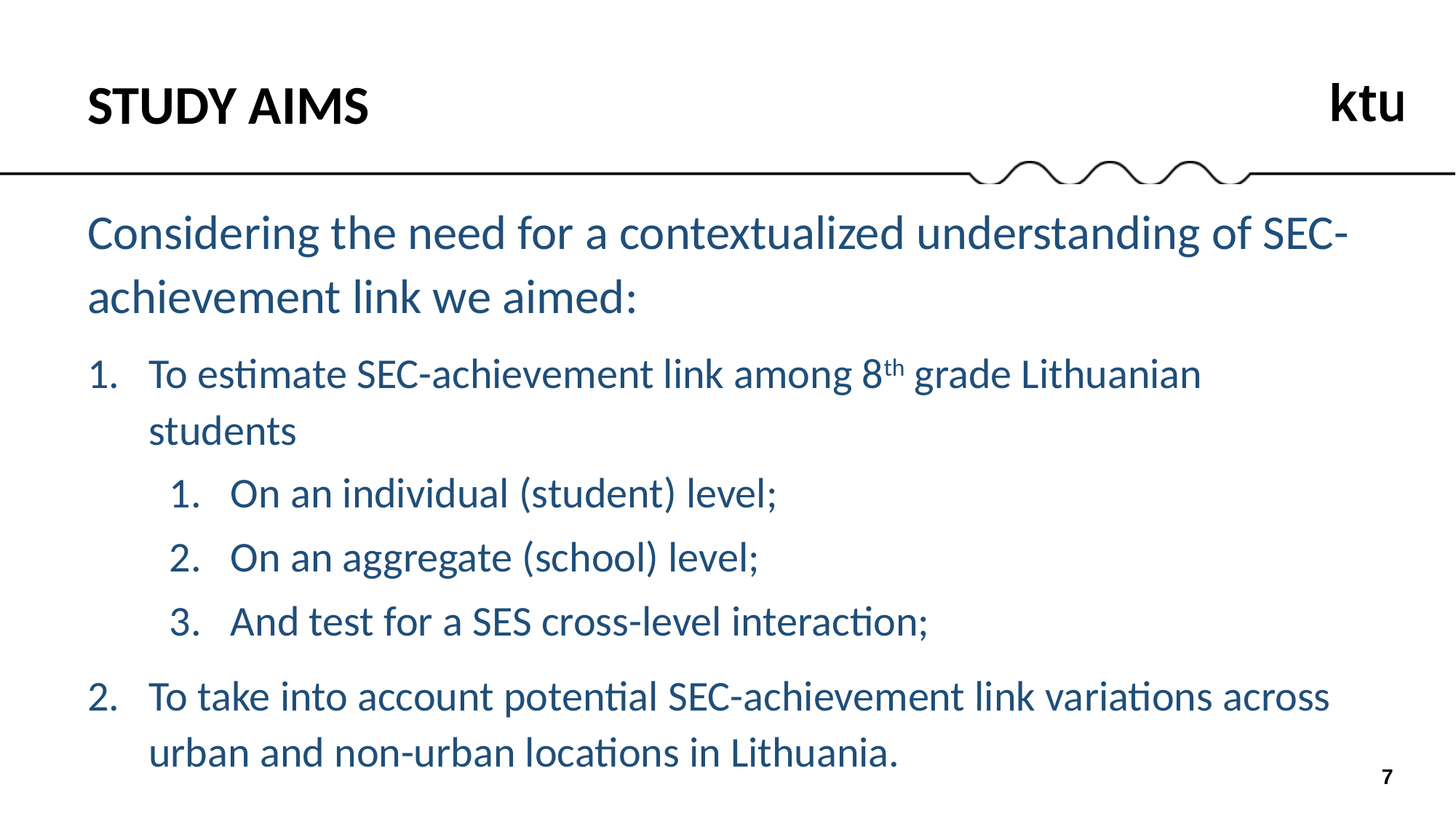

STUDY AIMS
Considering the need for a contextualized understanding of SEC-achievement link we aimed:
To estimate SEC-achievement link among 8th grade Lithuanian students
On an individual (student) level;
On an aggregate (school) level;
And test for a SES cross-level interaction;
To take into account potential SEC-achievement link variations across urban and non-urban locations in Lithuania.